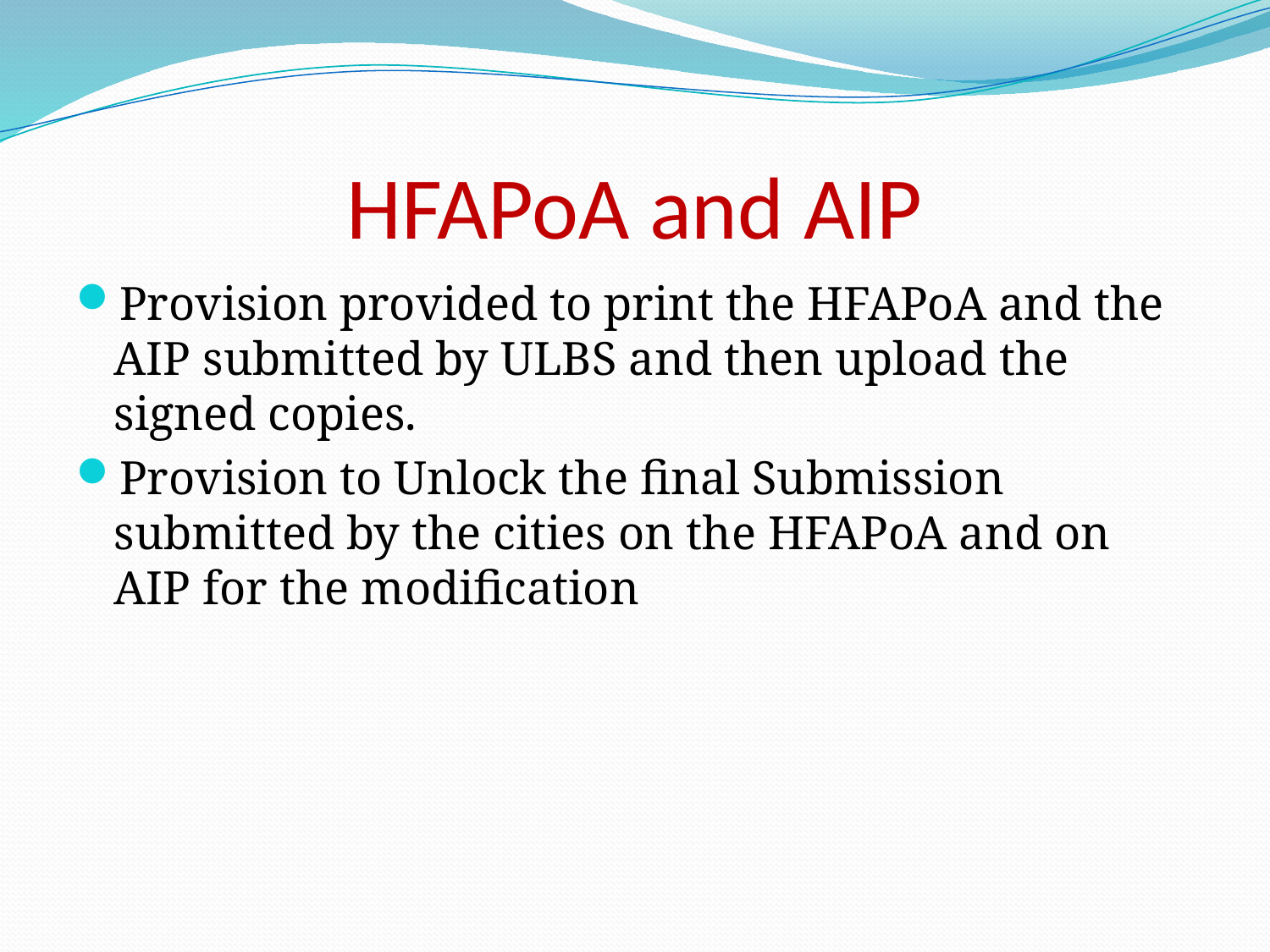

# HFAPoA and AIP
Provision provided to print the HFAPoA and the AIP submitted by ULBS and then upload the signed copies.
Provision to Unlock the final Submission submitted by the cities on the HFAPoA and on AIP for the modification